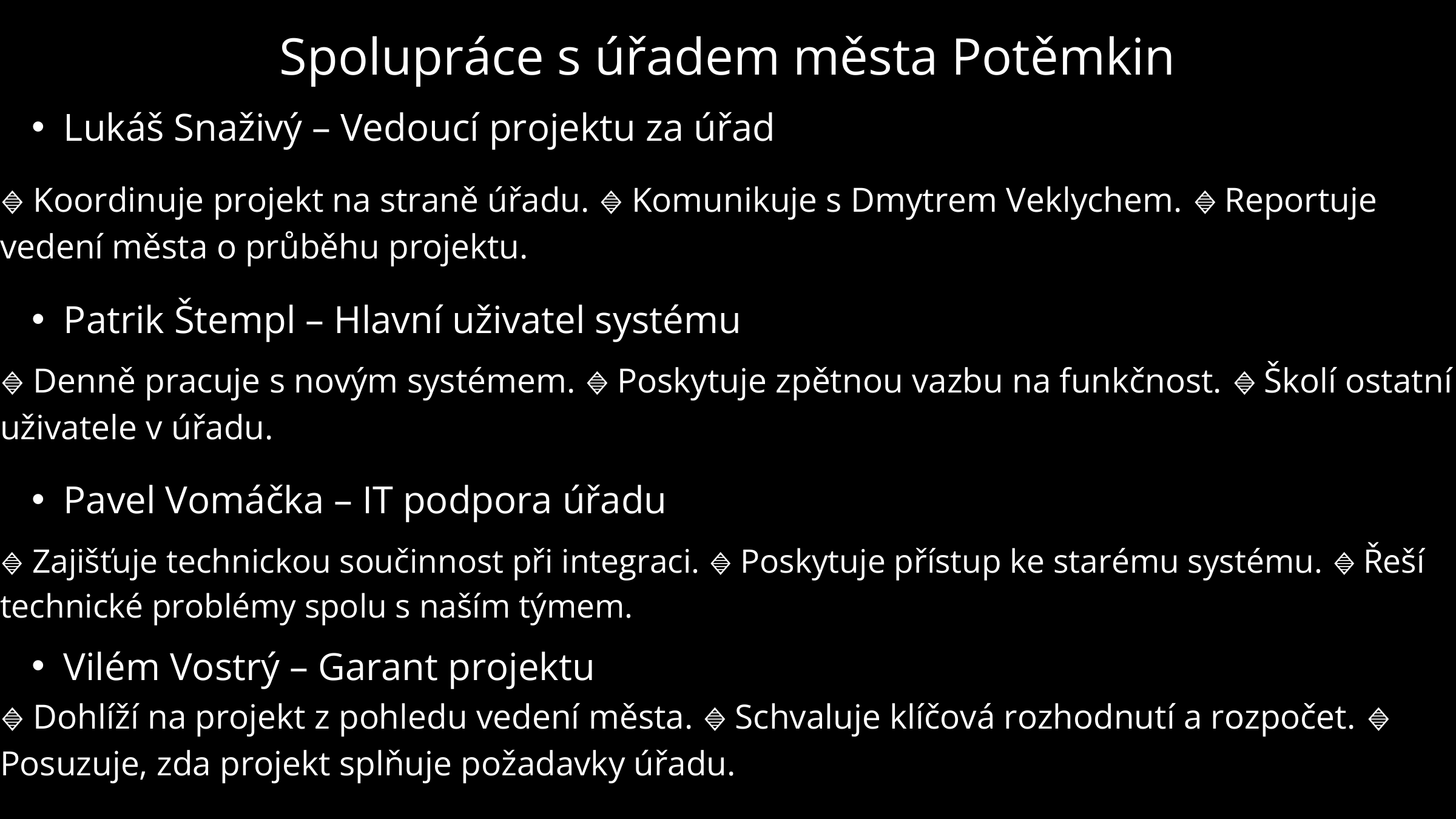

Spolupráce s úřadem města Potěmkin
Lukáš Snaživý – Vedoucí projektu za úřad
🔹 Koordinuje projekt na straně úřadu. 🔹 Komunikuje s Dmytrem Veklychem. 🔹 Reportuje vedení města o průběhu projektu.
Patrik Štempl – Hlavní uživatel systému
🔹 Denně pracuje s novým systémem. 🔹 Poskytuje zpětnou vazbu na funkčnost. 🔹 Školí ostatní uživatele v úřadu.
Pavel Vomáčka – IT podpora úřadu
🔹 Zajišťuje technickou součinnost při integraci. 🔹 Poskytuje přístup ke starému systému. 🔹 Řeší technické problémy spolu s naším týmem.
Vilém Vostrý – Garant projektu
🔹 Dohlíží na projekt z pohledu vedení města. 🔹 Schvaluje klíčová rozhodnutí a rozpočet. 🔹 Posuzuje, zda projekt splňuje požadavky úřadu.